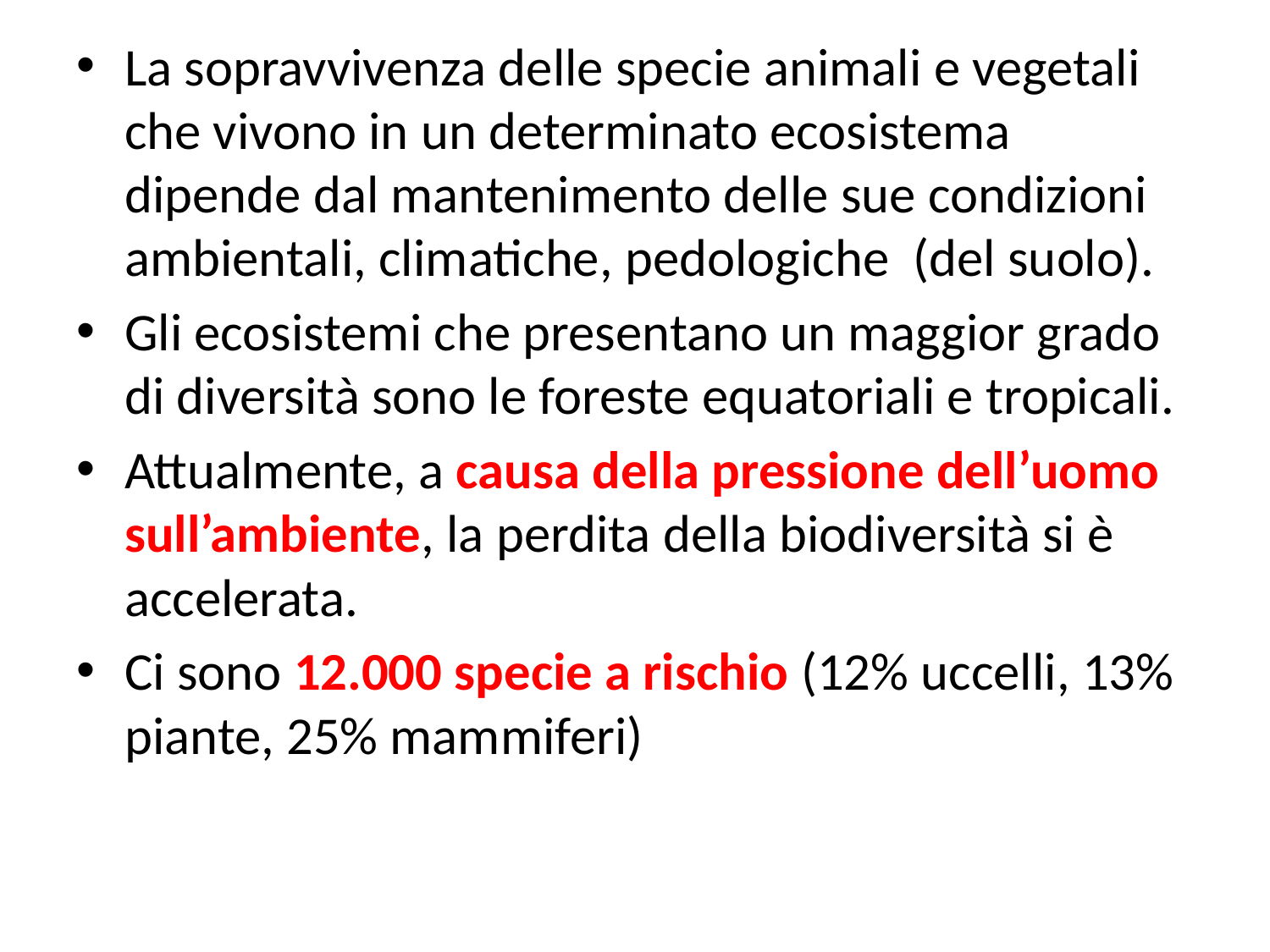

La sopravvivenza delle specie animali e vegetali che vivono in un determinato ecosistema dipende dal mantenimento delle sue condizioni ambientali, climatiche, pedologiche  (del suolo).
Gli ecosistemi che presentano un maggior grado di diversità sono le foreste equatoriali e tropicali.
Attualmente, a causa della pressione dell’uomo sull’ambiente, la perdita della biodiversità si è accelerata.
Ci sono 12.000 specie a rischio (12% uccelli, 13% piante, 25% mammiferi)